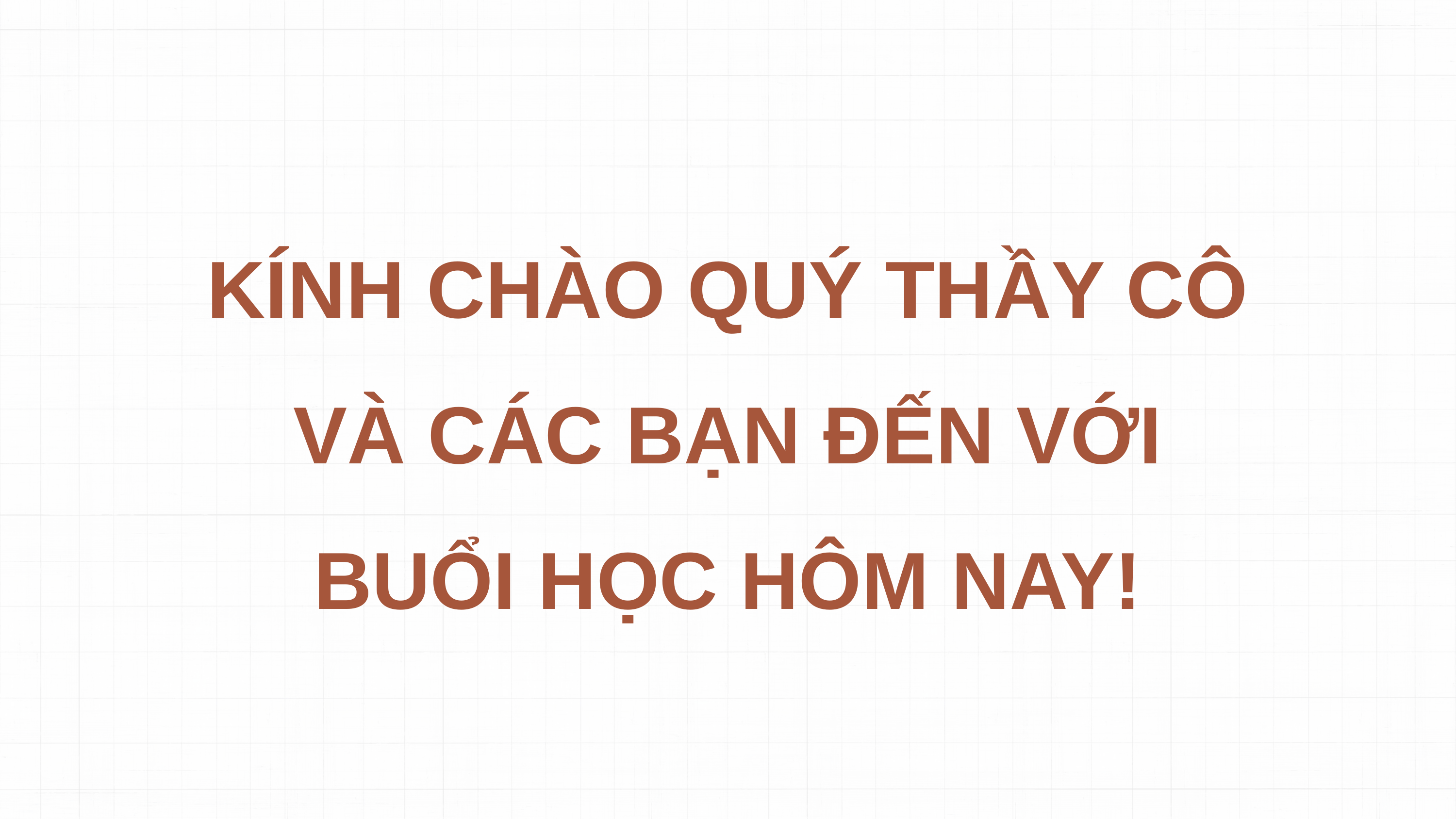

KÍNH CHÀO QUÝ THẦY CÔ VÀ CÁC BẠN ĐẾN VỚI BUỔI HỌC HÔM NAY!